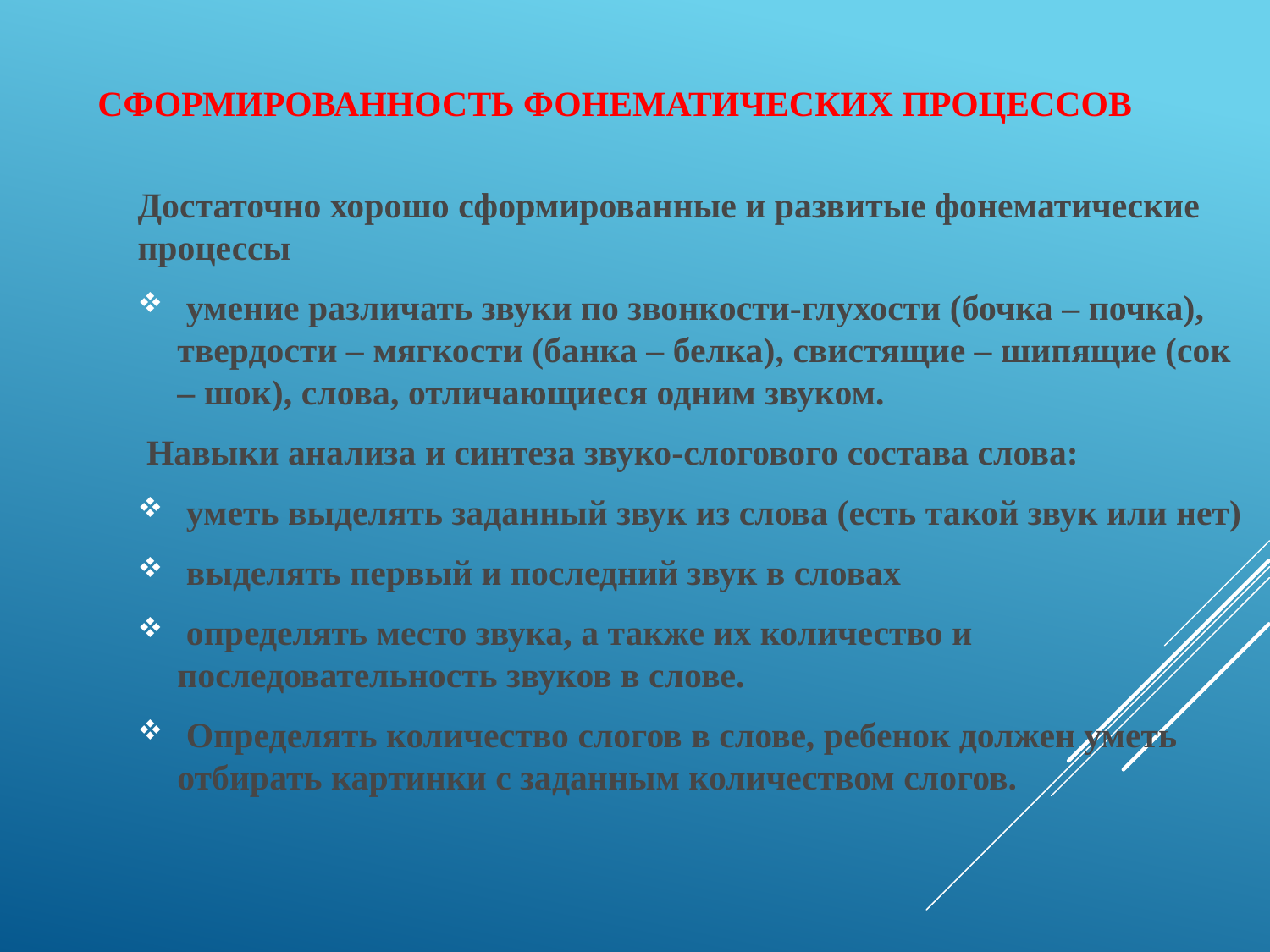

# Сформированность фонематических процессов
Достаточно хорошо сформированные и развитые фонематические процессы
 умение различать звуки по звонкости-глухости (бочка – почка), твердости – мягкости (банка – белка), свистящие – шипящие (сок – шок), слова, отличающиеся одним звуком.
 Навыки анализа и синтеза звуко-слогового состава слова:
 уметь выделять заданный звук из слова (есть такой звук или нет)
 выделять первый и последний звук в словах
 определять место звука, а также их количество и последовательность звуков в слове.
 Определять количество слогов в слове, ребенок должен уметь отбирать картинки с заданным количеством слогов.